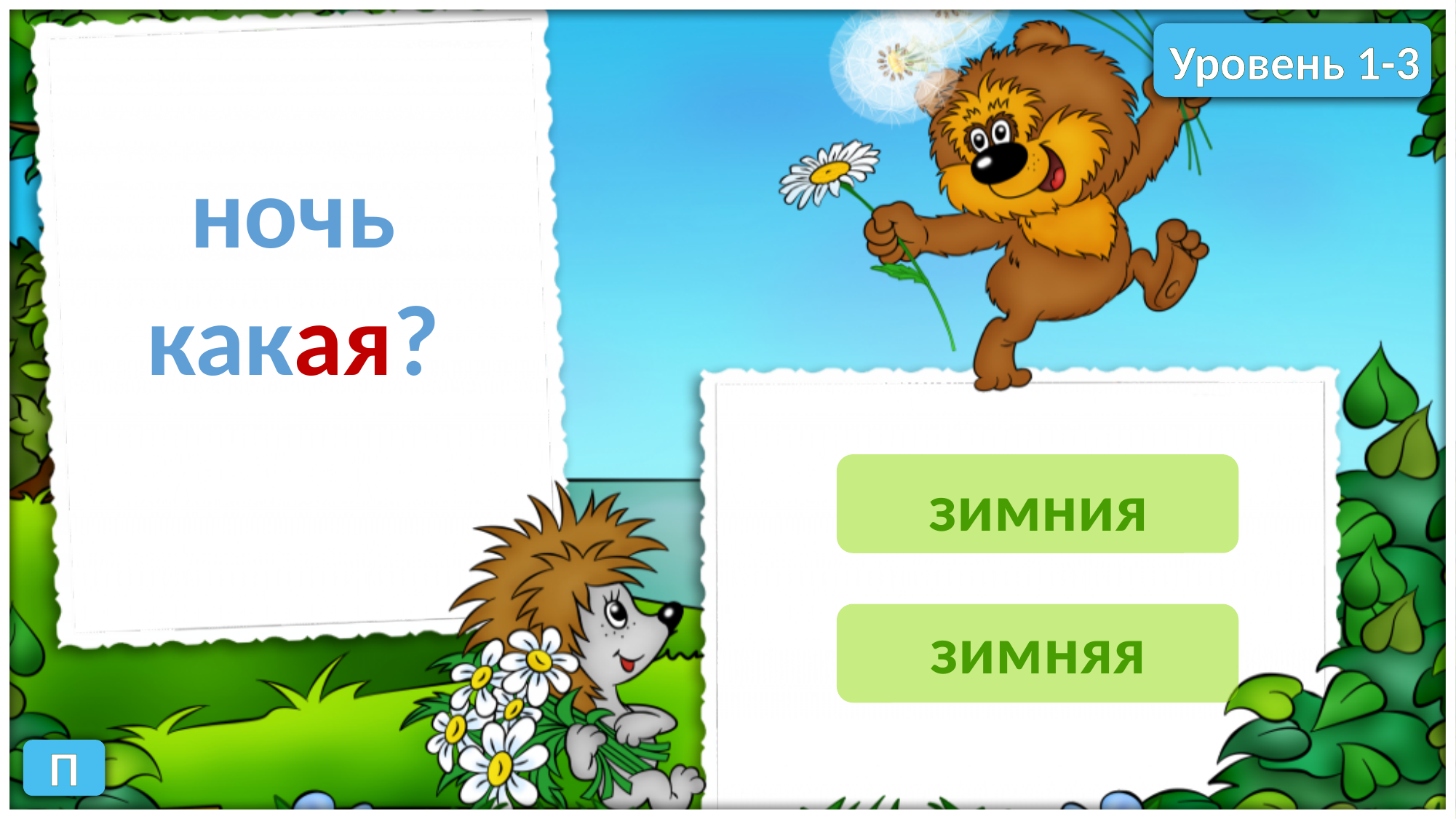

Уровень 1-3
ночь
какая?

зимния
зимняя

П